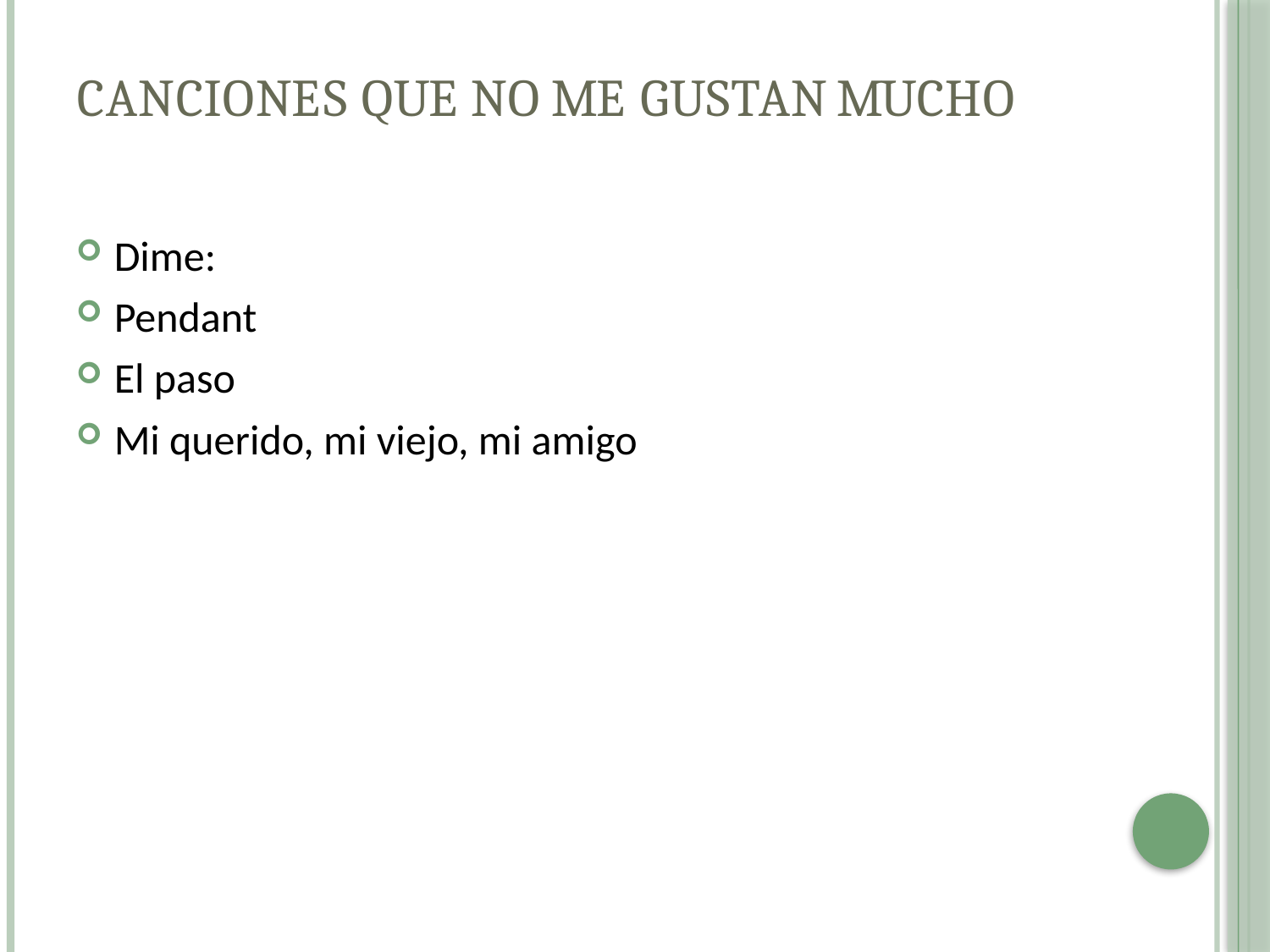

# Canciones que no me gustan mucho
Dime:
Pendant
El paso
Mi querido, mi viejo, mi amigo